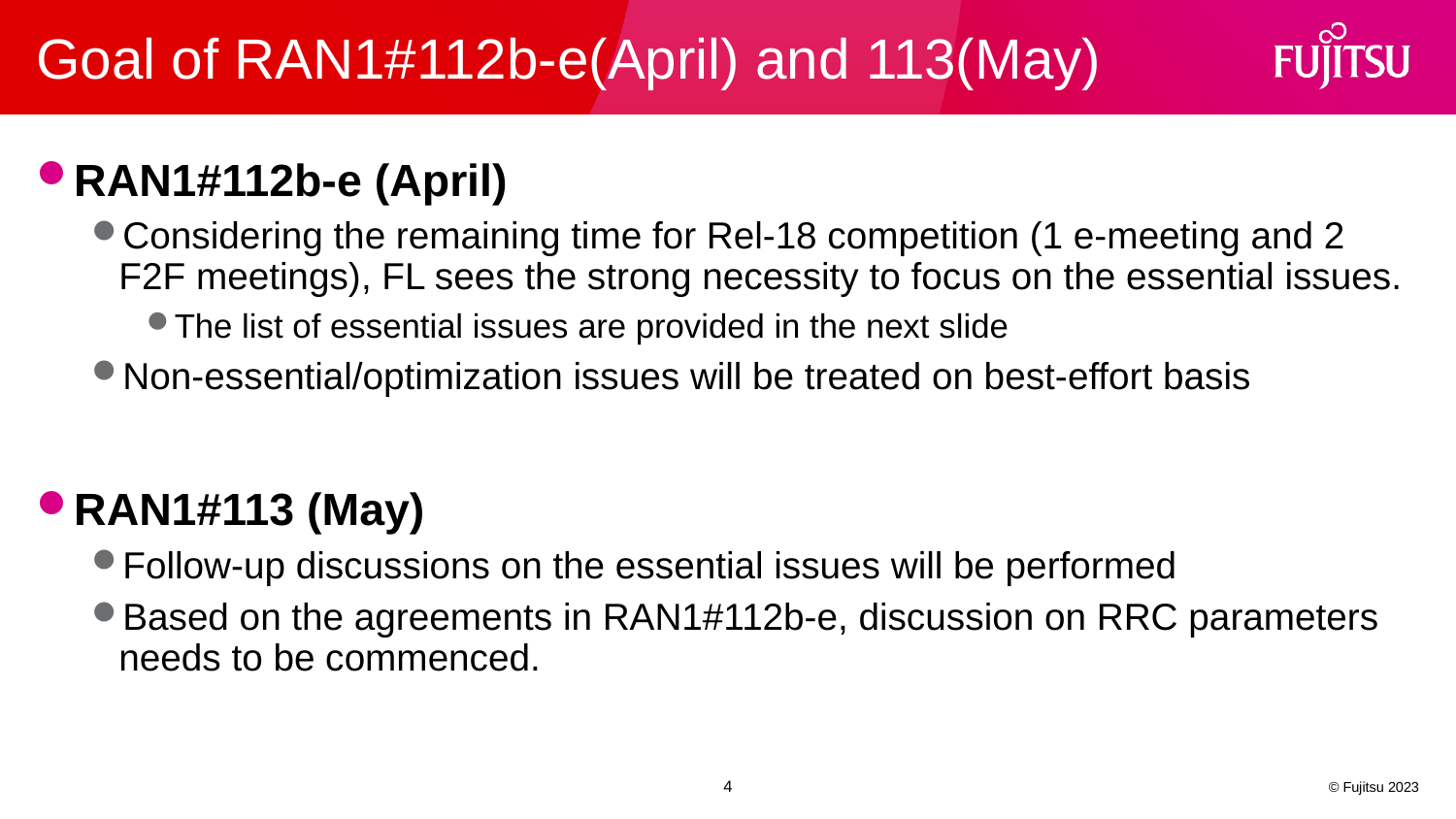

# Goal of RAN1#112b-e(April) and 113(May)
RAN1#112b-e (April)
Considering the remaining time for Rel-18 competition (1 e-meeting and 2 F2F meetings), FL sees the strong necessity to focus on the essential issues.
The list of essential issues are provided in the next slide
Non-essential/optimization issues will be treated on best-effort basis

RAN1#113 (May)
Follow-up discussions on the essential issues will be performed
Based on the agreements in RAN1#112b-e, discussion on RRC parameters needs to be commenced.

4
© Fujitsu 2023